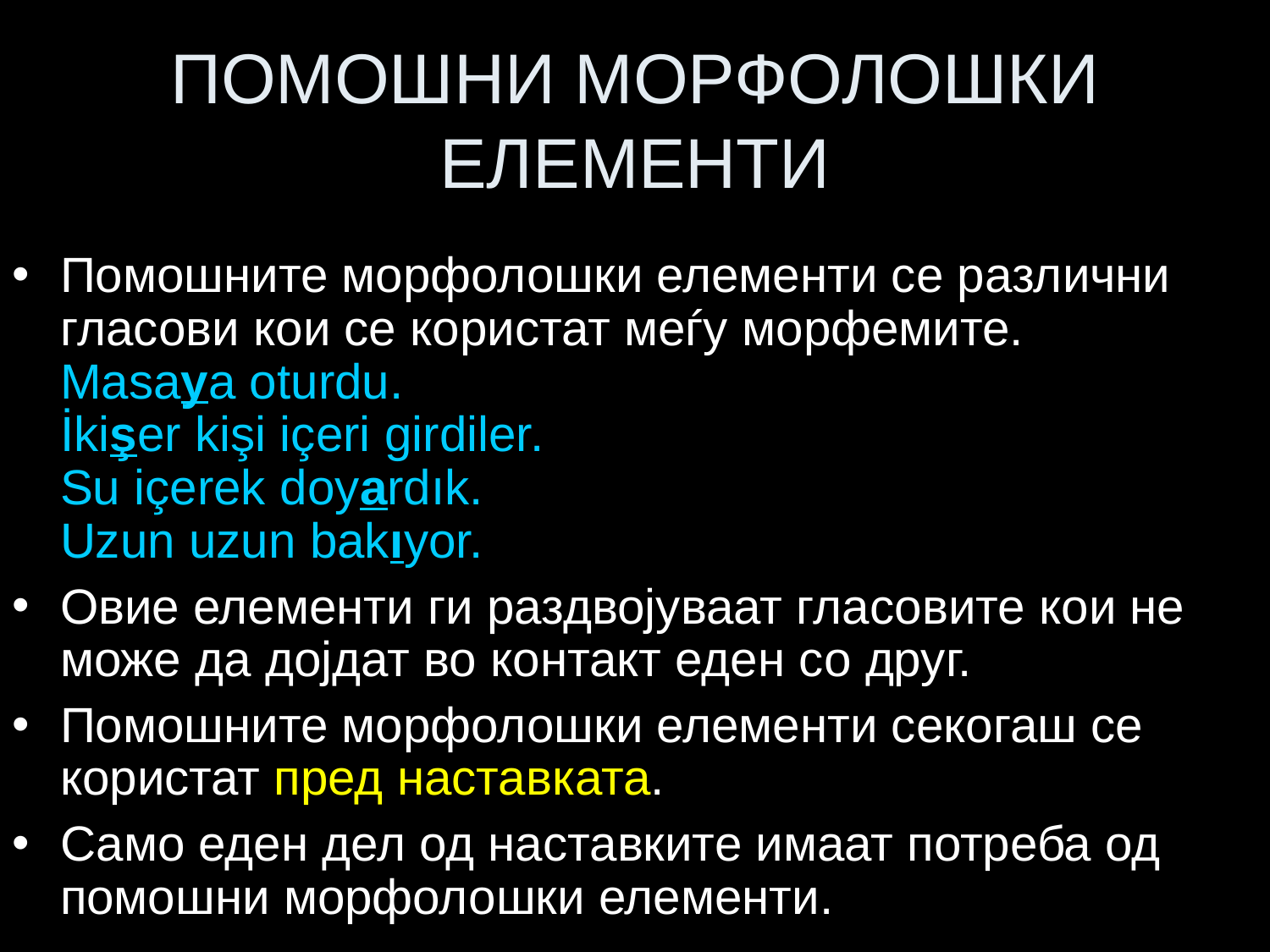

# ПОМОШНИ МОРФОЛОШКИ ЕЛЕМЕНТИ
Помошните морфолошки елементи се различни гласови кои се користат меѓу морфемите.
Masaya oturdu.
İkişer kişi içeri girdiler.
Su içerek doyardık.
Uzun uzun bakıyor.
Овие елементи ги раздвојуваат гласовите кои не може да дојдат во контакт еден со друг.
Помошните морфолошки елементи секогаш се користат пред наставката.
Само еден дел од наставките имаат потреба од помошни морфолошки елементи.